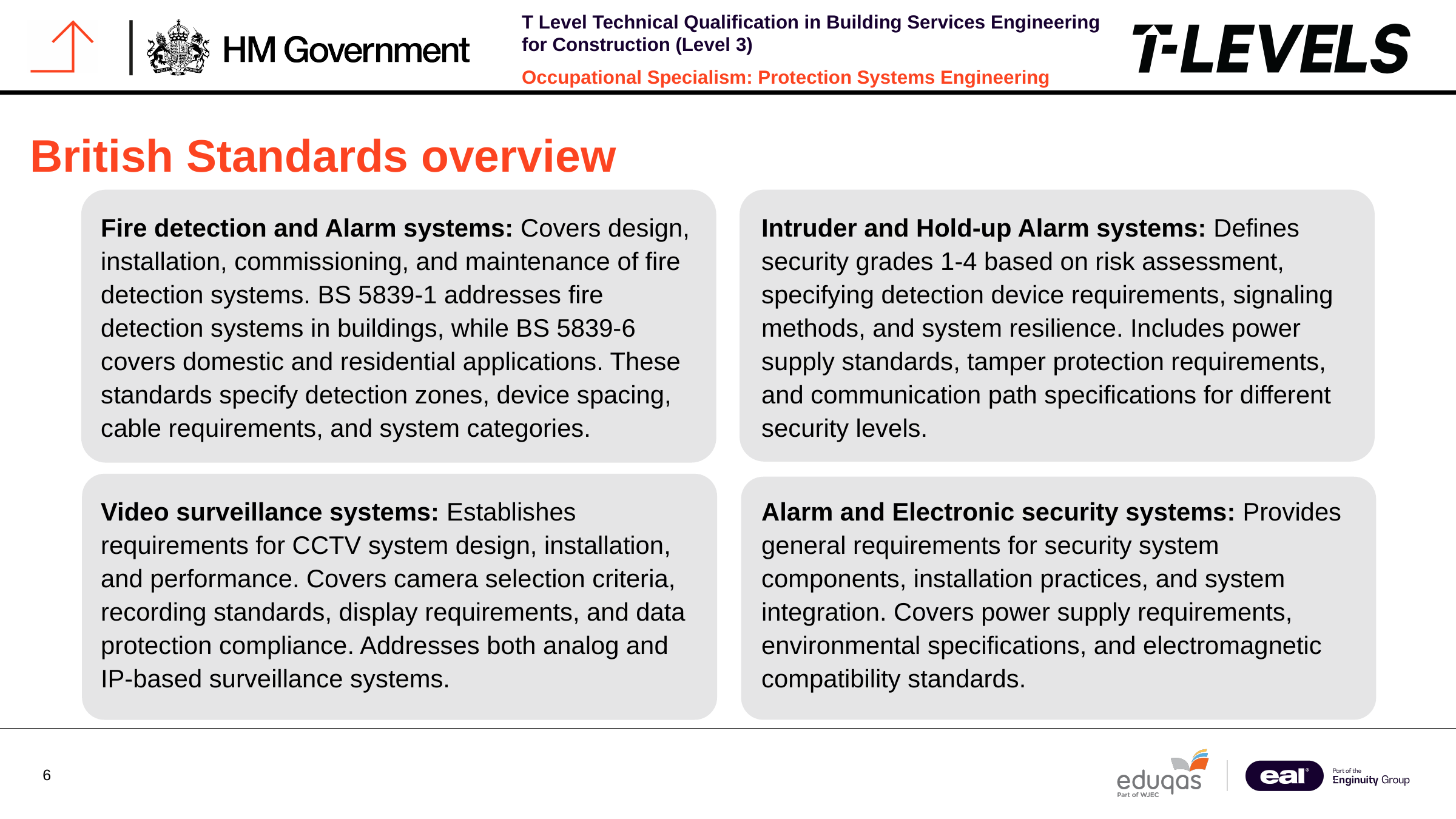

British Standards overview

Fire detection and Alarm systems: Covers design, installation, commissioning, and maintenance of fire detection systems. BS 5839-1 addresses fire detection systems in buildings, while BS 5839-6 covers domestic and residential applications. These standards specify detection zones, device spacing, cable requirements, and system categories.
Intruder and Hold-up Alarm systems: Defines security grades 1-4 based on risk assessment, specifying detection device requirements, signaling methods, and system resilience. Includes power supply standards, tamper protection requirements, and communication path specifications for different security levels.

Video surveillance systems: Establishes requirements for CCTV system design, installation, and performance. Covers camera selection criteria, recording standards, display requirements, and data protection compliance. Addresses both analog and IP-based surveillance systems.
Alarm and Electronic security systems: Provides general requirements for security system components, installation practices, and system integration. Covers power supply requirements, environmental specifications, and electromagnetic compatibility standards.